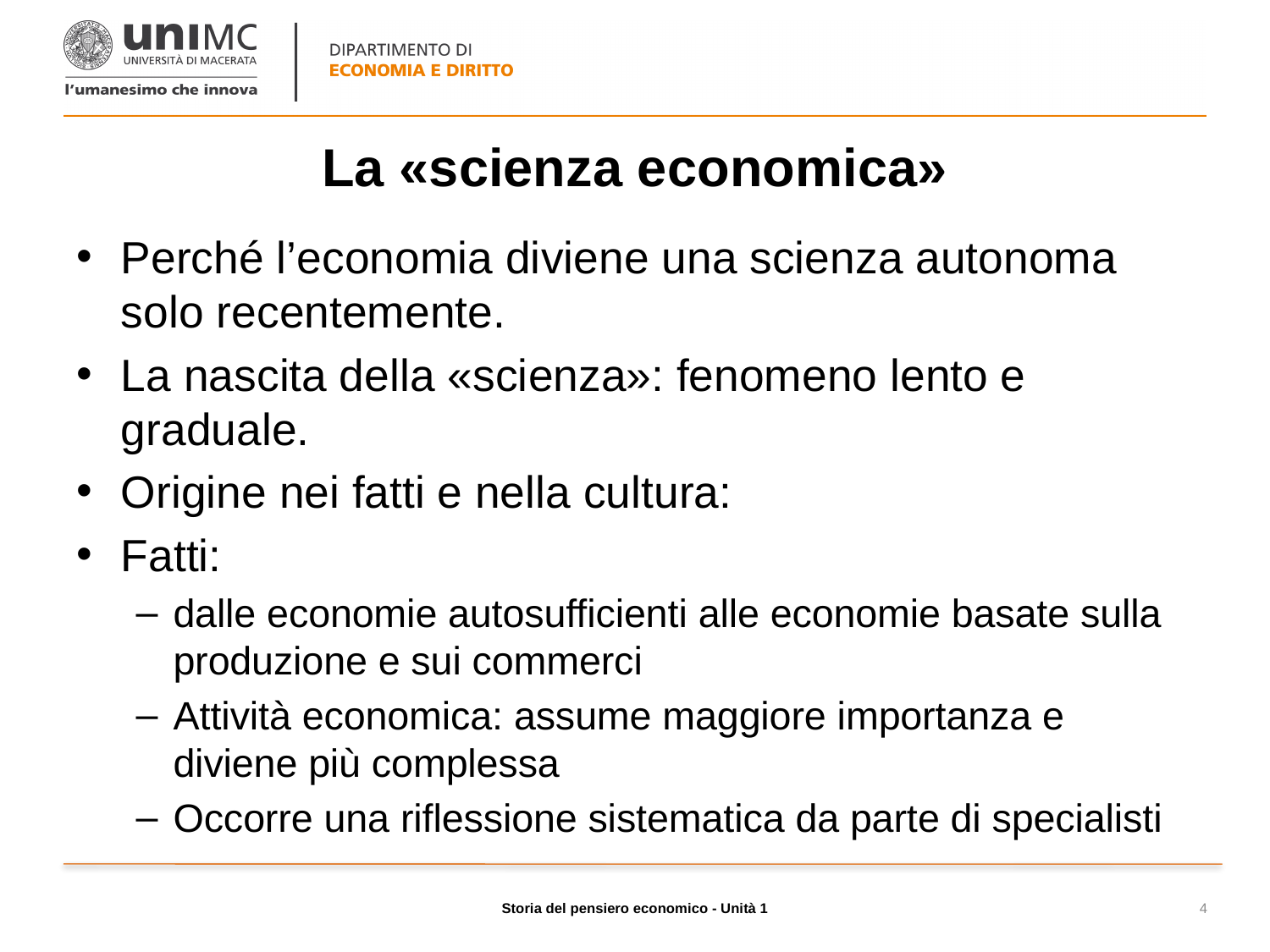

# La «scienza economica»
Perché l’economia diviene una scienza autonoma solo recentemente.
La nascita della «scienza»: fenomeno lento e graduale.
Origine nei fatti e nella cultura:
Fatti:
dalle economie autosufficienti alle economie basate sulla produzione e sui commerci
Attività economica: assume maggiore importanza e diviene più complessa
Occorre una riflessione sistematica da parte di specialisti
Storia del pensiero economico - Unità 1
4